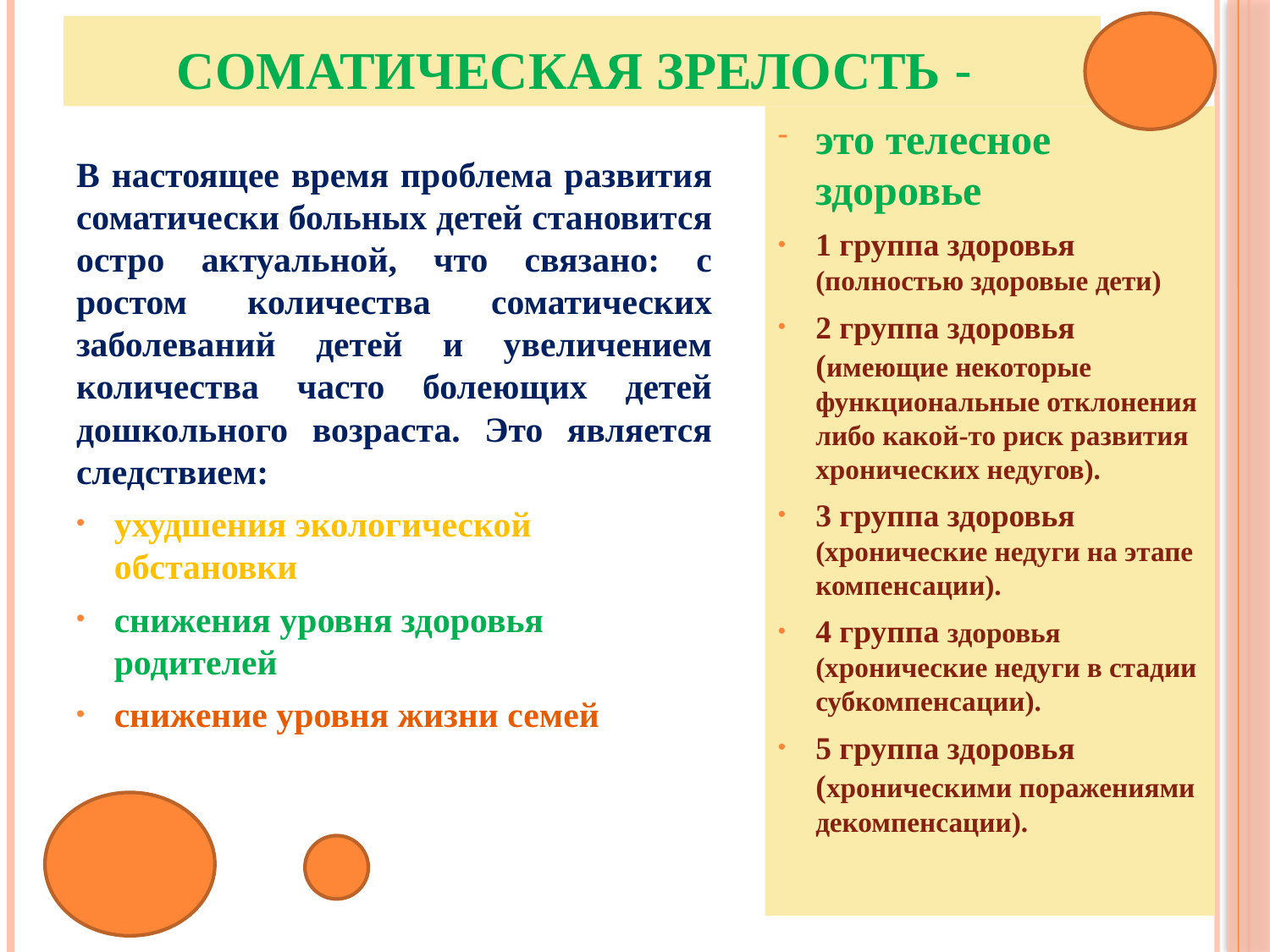

# Соматическая зрелость -
это телесное здоровье
1 группа здоровья (полностью здоровые дети)
2 группа здоровья (имеющие некоторые функциональные отклонения либо какой-то риск развития хронических недугов).
3 группа здоровья (хронические недуги на этапе компенсации).
4 группа здоровья (хронические недуги в стадии субкомпенсации).
5 группа здоровья (хроническими поражениями декомпенсации).

В настоящее время проблема развития соматически больных детей становится остро актуальной, что связано: с ростом количества соматических заболеваний детей и увеличением количества часто болеющих детей дошкольного возраста. Это является следствием:
ухудшения экологической обстановки
снижения уровня здоровья родителей
снижение уровня жизни семей